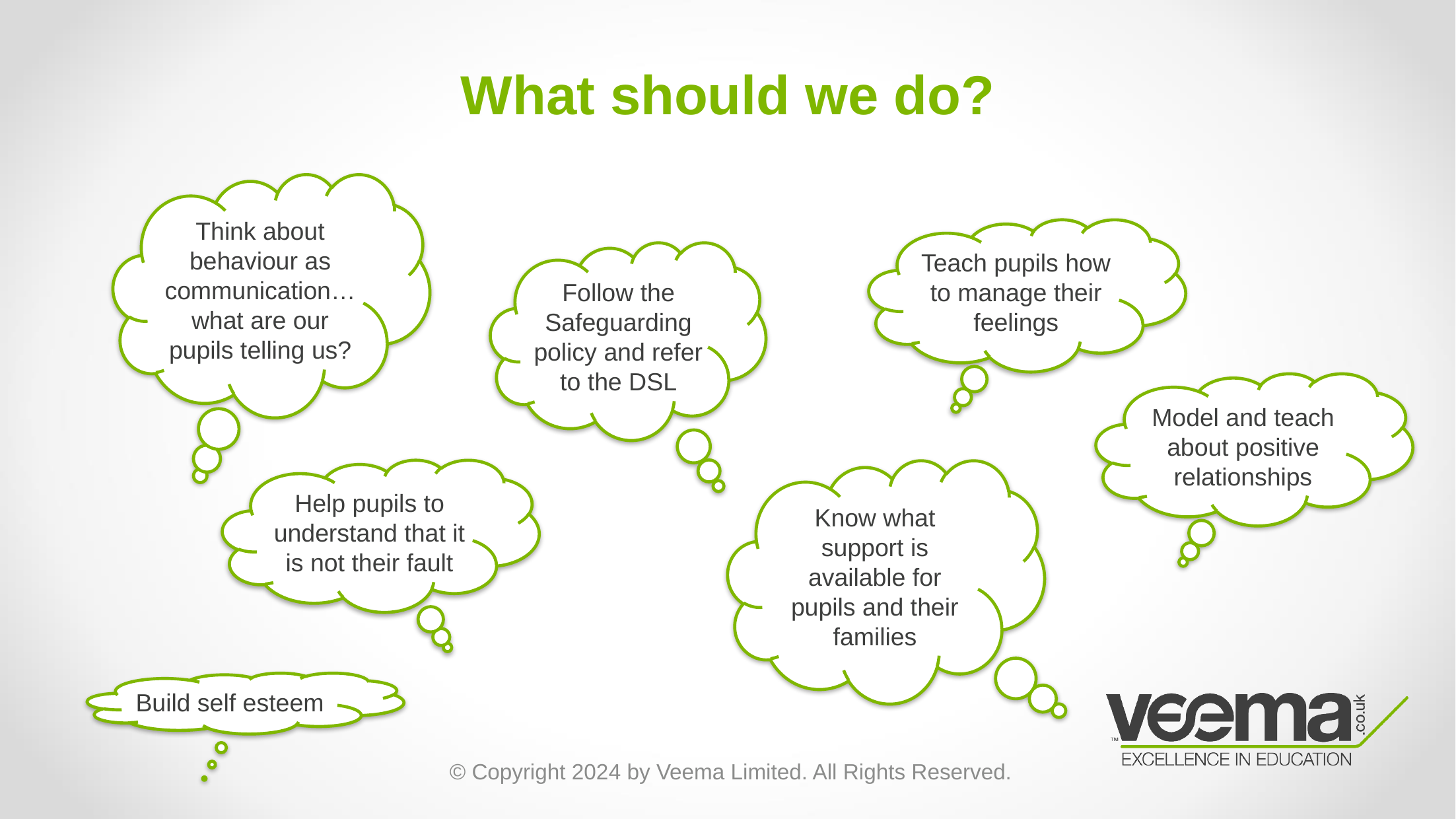

# What should we do?
Think about behaviour as communication…what are our pupils telling us?
Teach pupils how to manage their feelings
Follow the Safeguarding policy and refer to the DSL
Model and teach about positive relationships
Help pupils to understand that it is not their fault
Know what support is available for pupils and their families
Build self esteem